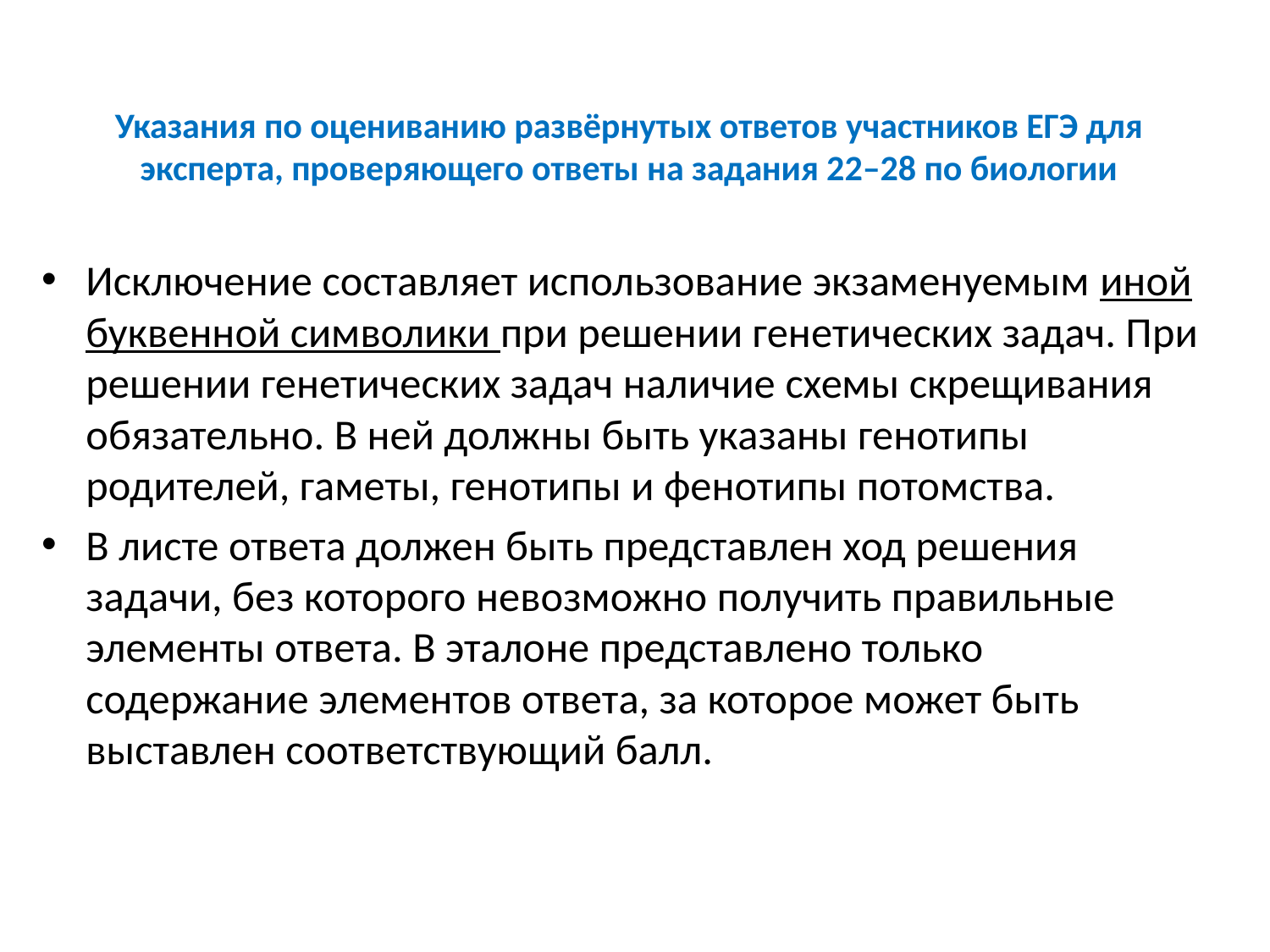

# Указания по оцениванию развёрнутых ответов участников ЕГЭ для эксперта, проверяющего ответы на задания 22–28 по биологии

Исключение составляет использование экзаменуемым иной буквенной символики при решении генетических задач. При решении генетических задач наличие схемы скрещивания обязательно. В ней должны быть указаны генотипы родителей, гаметы, генотипы и фенотипы потомства.
В листе ответа должен быть представлен ход решения задачи, без которого невозможно получить правильные элементы ответа. В эталоне представлено только содержание элементов ответа, за которое может быть выставлен соответствующий балл.